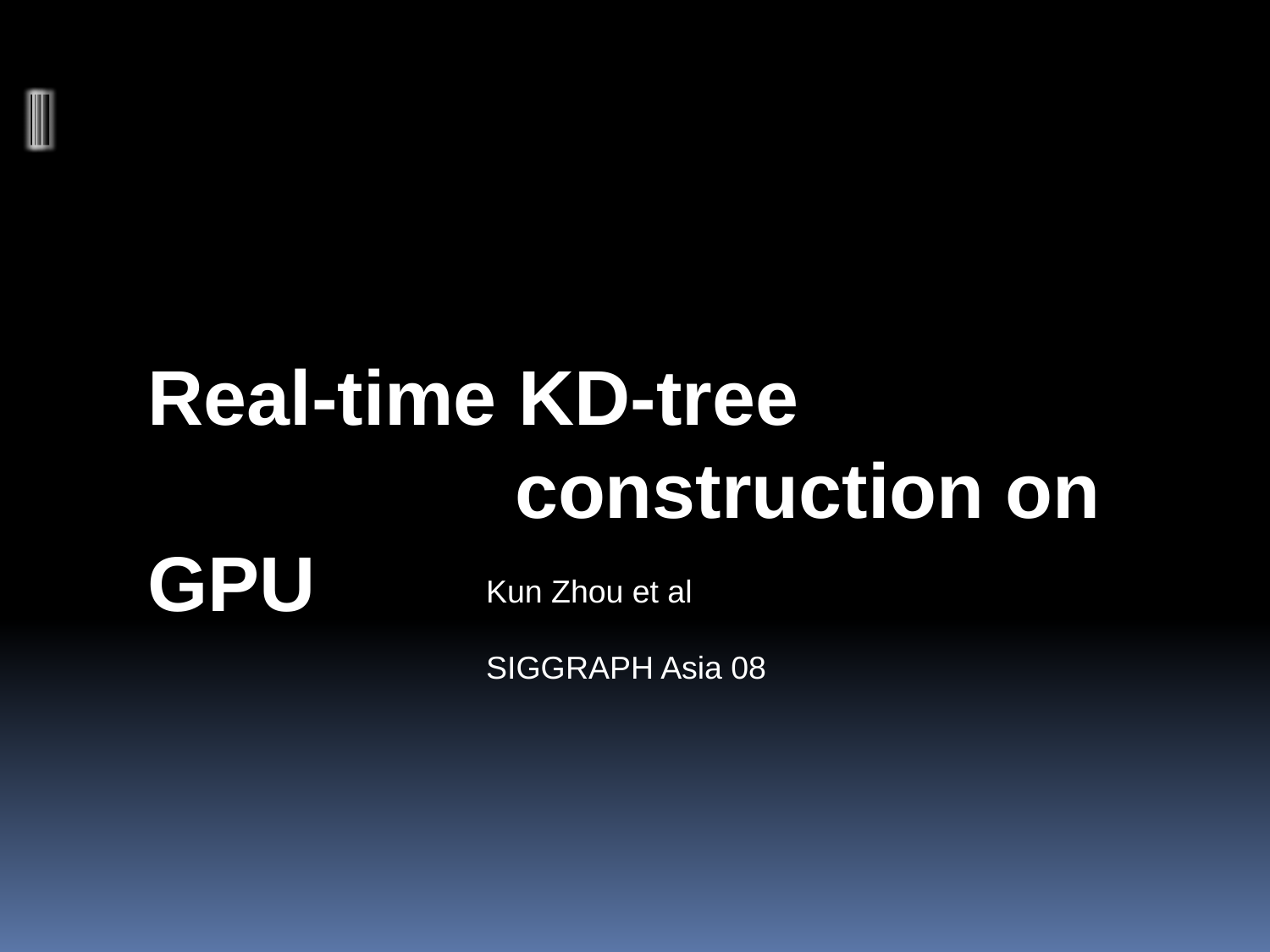

#

Real-time KD-tree
                 construction on GPU
Kun Zhou et al

SIGGRAPH Asia 08